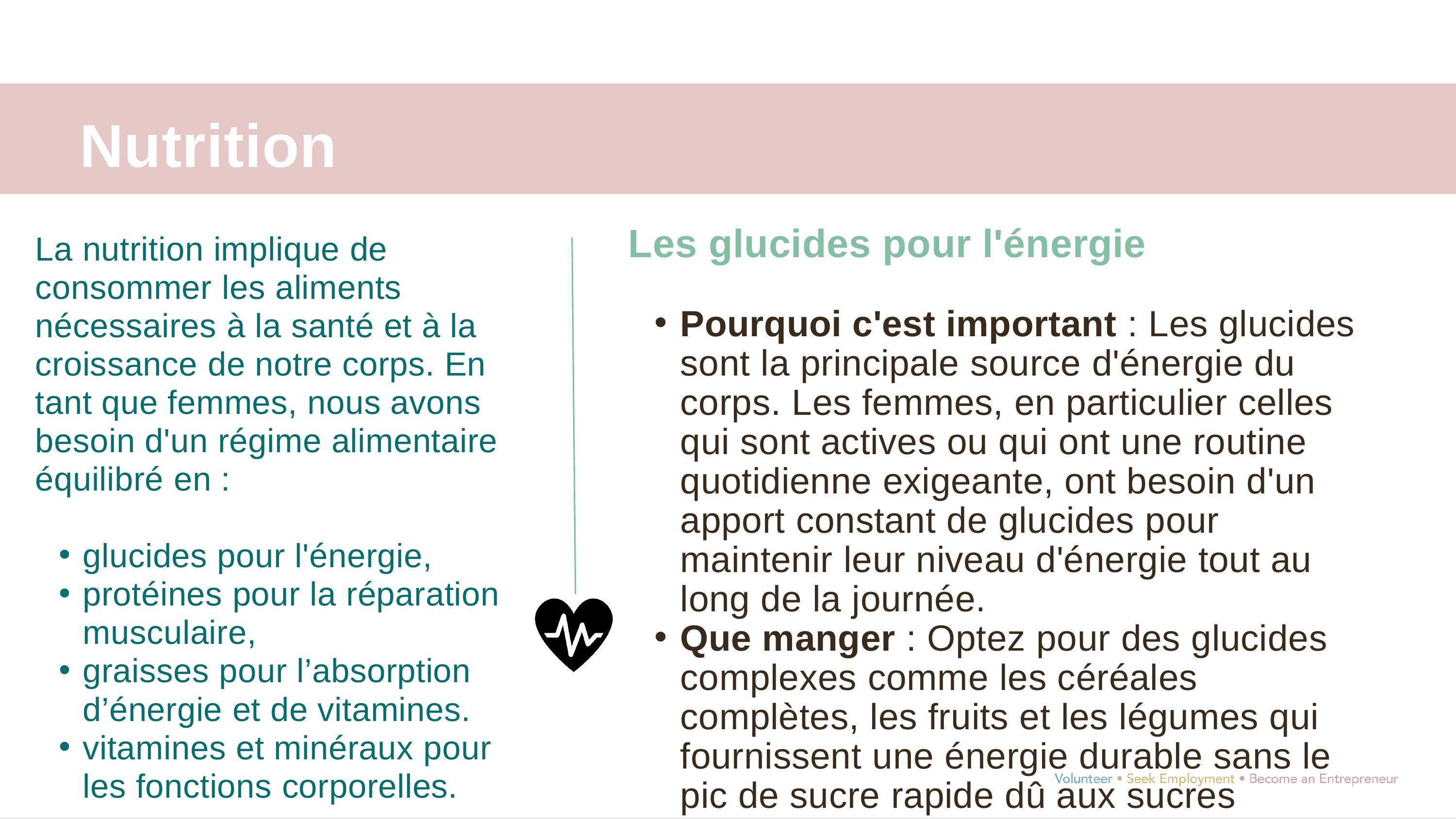

Nutrition

Les glucides pour l'énergie

Pourquoi c'est important : Les glucides sont la principale source d'énergie du corps. Les femmes, en particulier celles qui sont actives ou qui ont une routine quotidienne exigeante, ont besoin d'un apport constant de glucides pour maintenir leur niveau d'énergie tout au long de la journée.
Que manger : Optez pour des glucides complexes comme les céréales complètes, les fruits et les légumes qui fournissent une énergie durable sans le pic de sucre rapide dû aux sucres transformés.

La nutrition implique de consommer les aliments nécessaires à la santé et à la croissance de notre corps. En tant que femmes, nous avons besoin d'un régime alimentaire équilibré en :

glucides pour l'énergie,
protéines pour la réparation musculaire,
graisses pour l’absorption d’énergie et de vitamines.
vitamines et minéraux pour les fonctions corporelles.